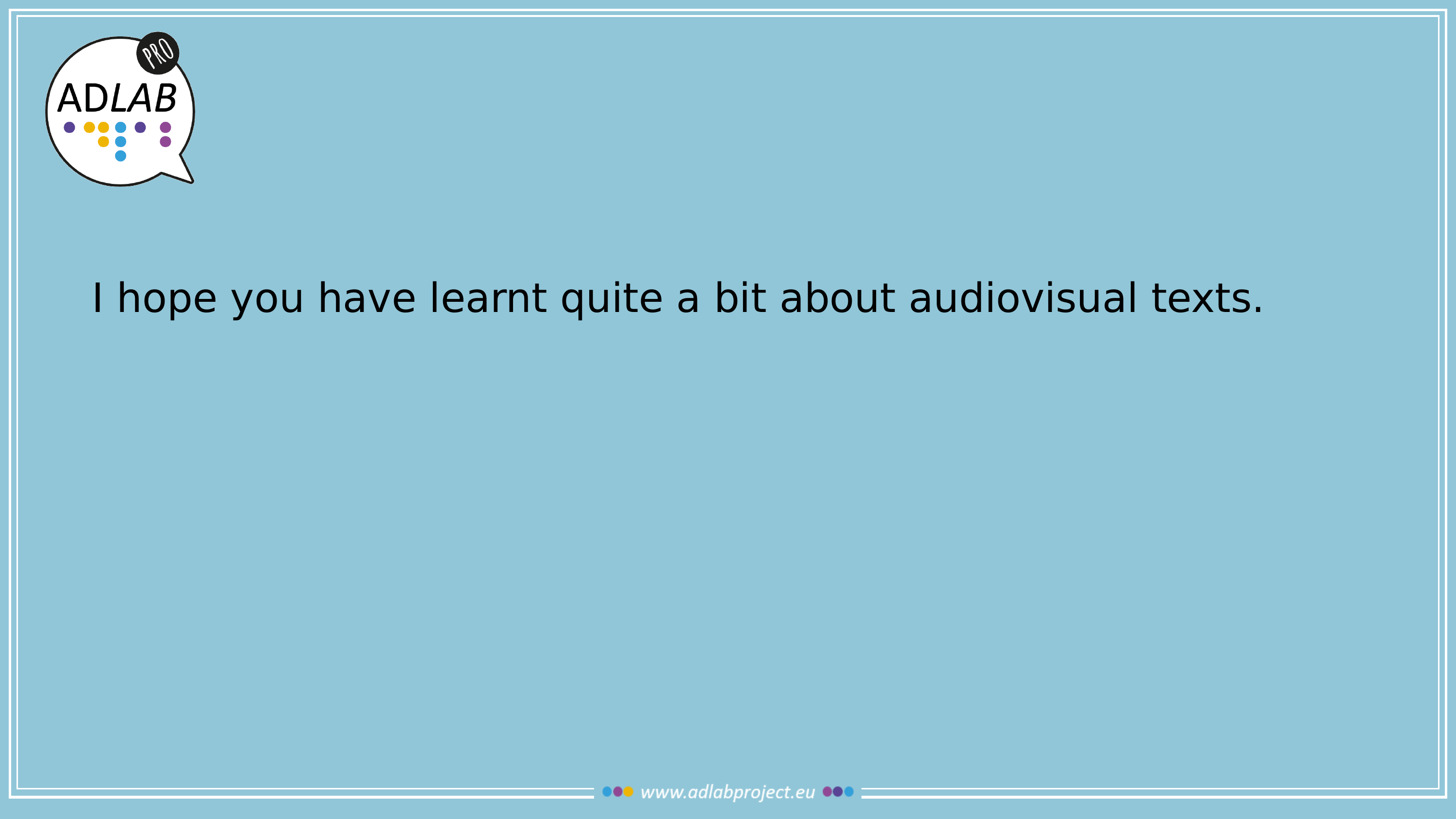

I hope you have learnt quite a bit about audiovisual texts.